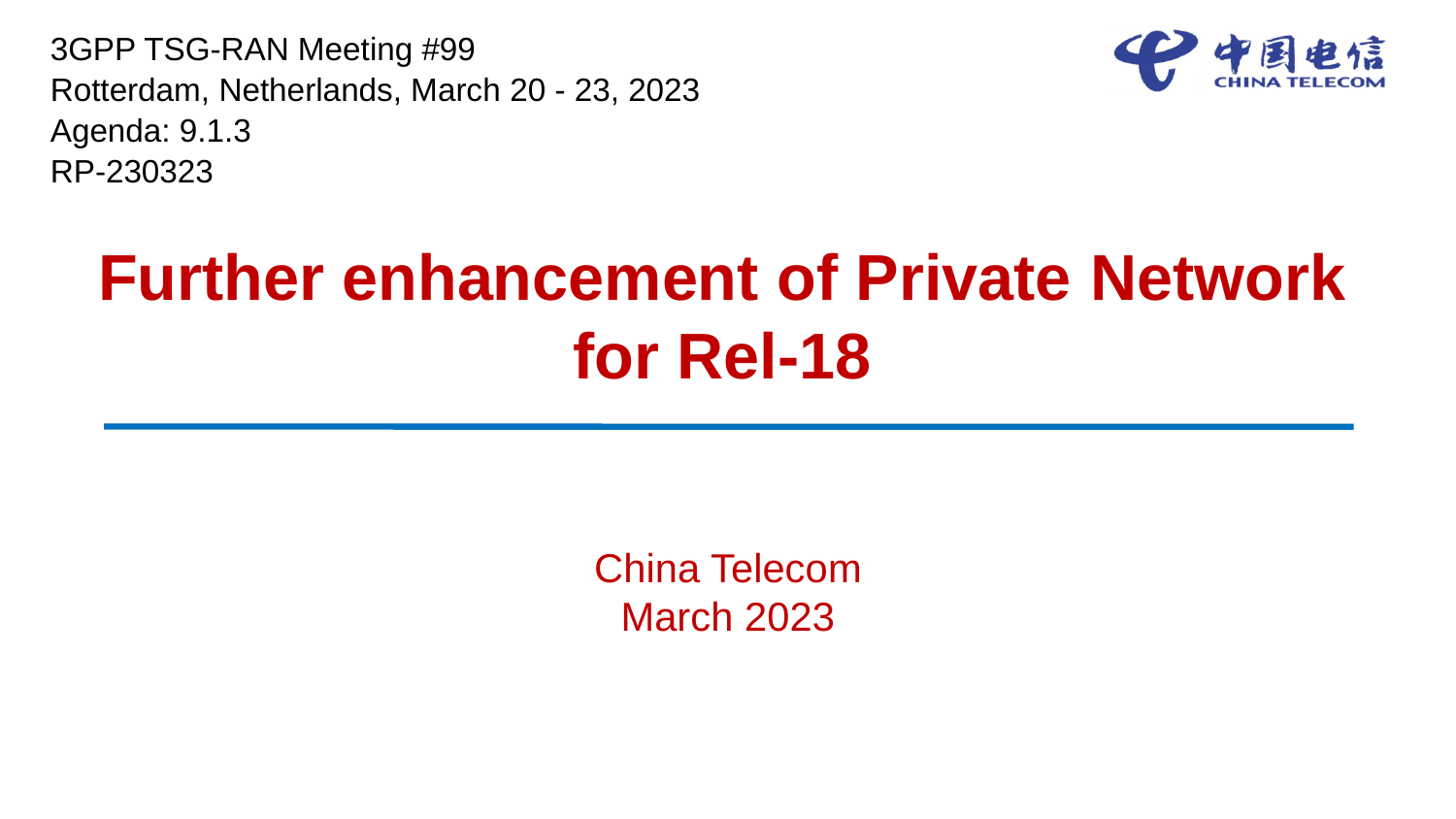

3GPP TSG-RAN Meeting #99
Rotterdam, Netherlands, March 20 - 23, 2023
Agenda: 9.1.3
RP-230323
# Further enhancement of Private Network for Rel-18
China Telecom
March 2023